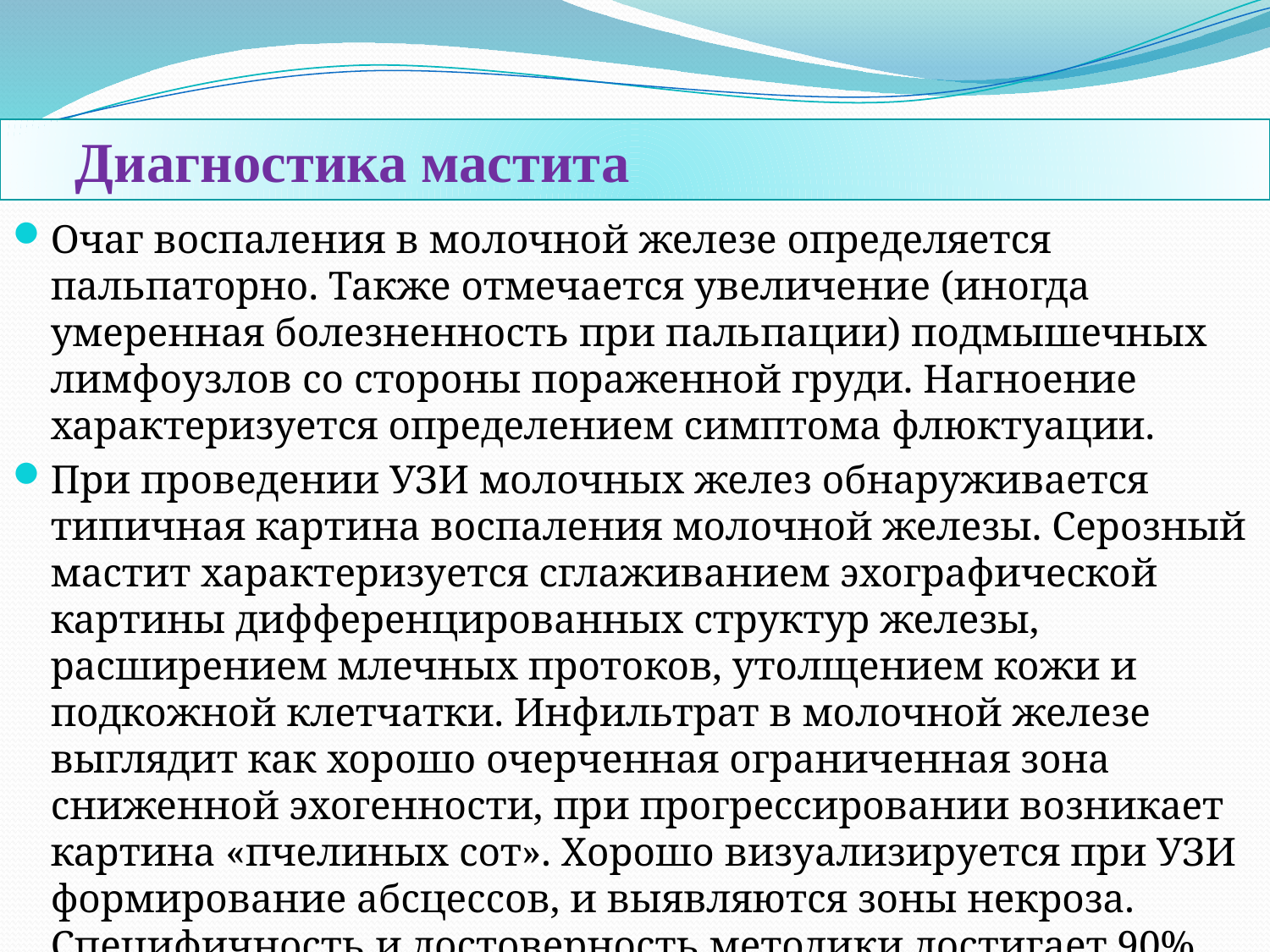

Диагностика мастита
Очаг воспаления в молочной железе определяется пальпаторно. Также отмечается увеличение (иногда умеренная болезненность при пальпации) подмышечных лимфоузлов со стороны пораженной груди. Нагноение характеризуется определением симптома флюктуации.
При проведении УЗИ молочных желез обнаруживается типичная картина воспаления молочной железы. Серозный мастит характеризуется сглаживанием эхографической картины дифференцированных структур железы, расширением млечных протоков, утолщением кожи и подкожной клетчатки. Инфильтрат в молочной железе выглядит как хорошо очерченная ограниченная зона сниженной эхогенности, при прогрессировании возникает картина «пчелиных сот». Хорошо визуализируется при УЗИ формирование абсцессов, и выявляются зоны некроза. Специфичность и достоверность методики достигает 90%.